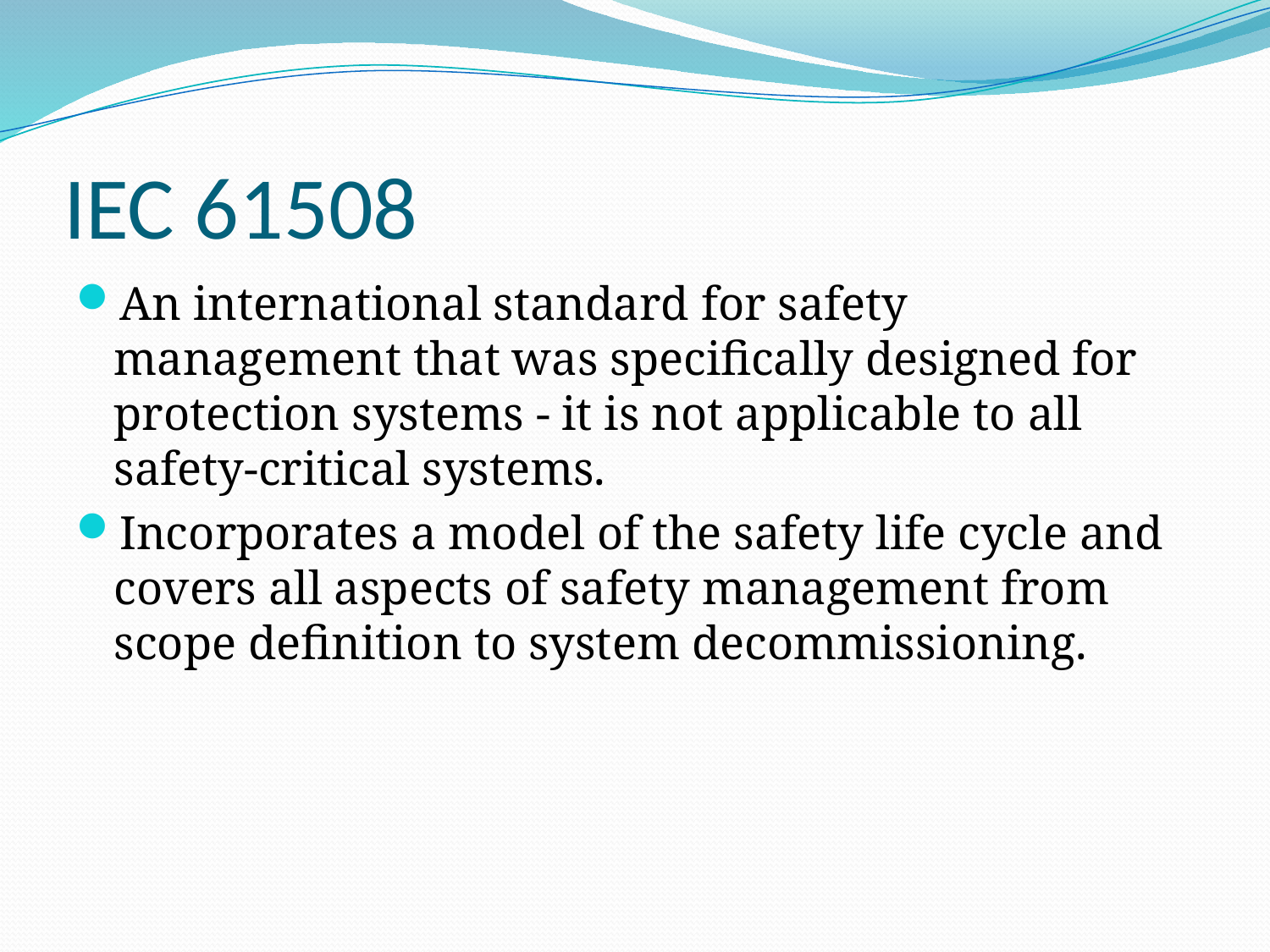

# IEC 61508
An international standard for safety management that was specifically designed for protection systems - it is not applicable to all safety-critical systems.
Incorporates a model of the safety life cycle and covers all aspects of safety management from scope definition to system decommissioning.